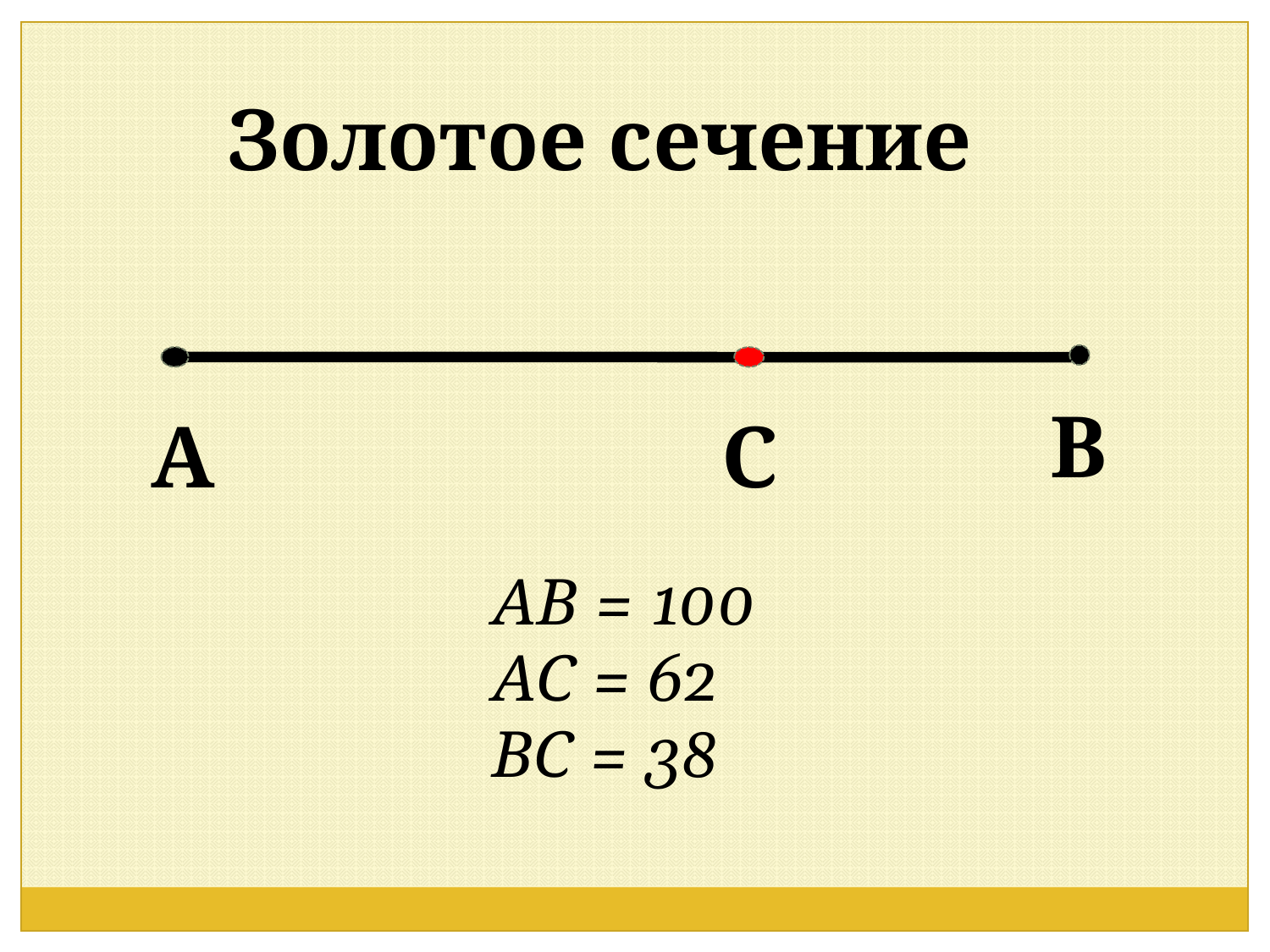

Золотое сечение

В
А
С
АВ = 100
АС = 62
ВС = 38